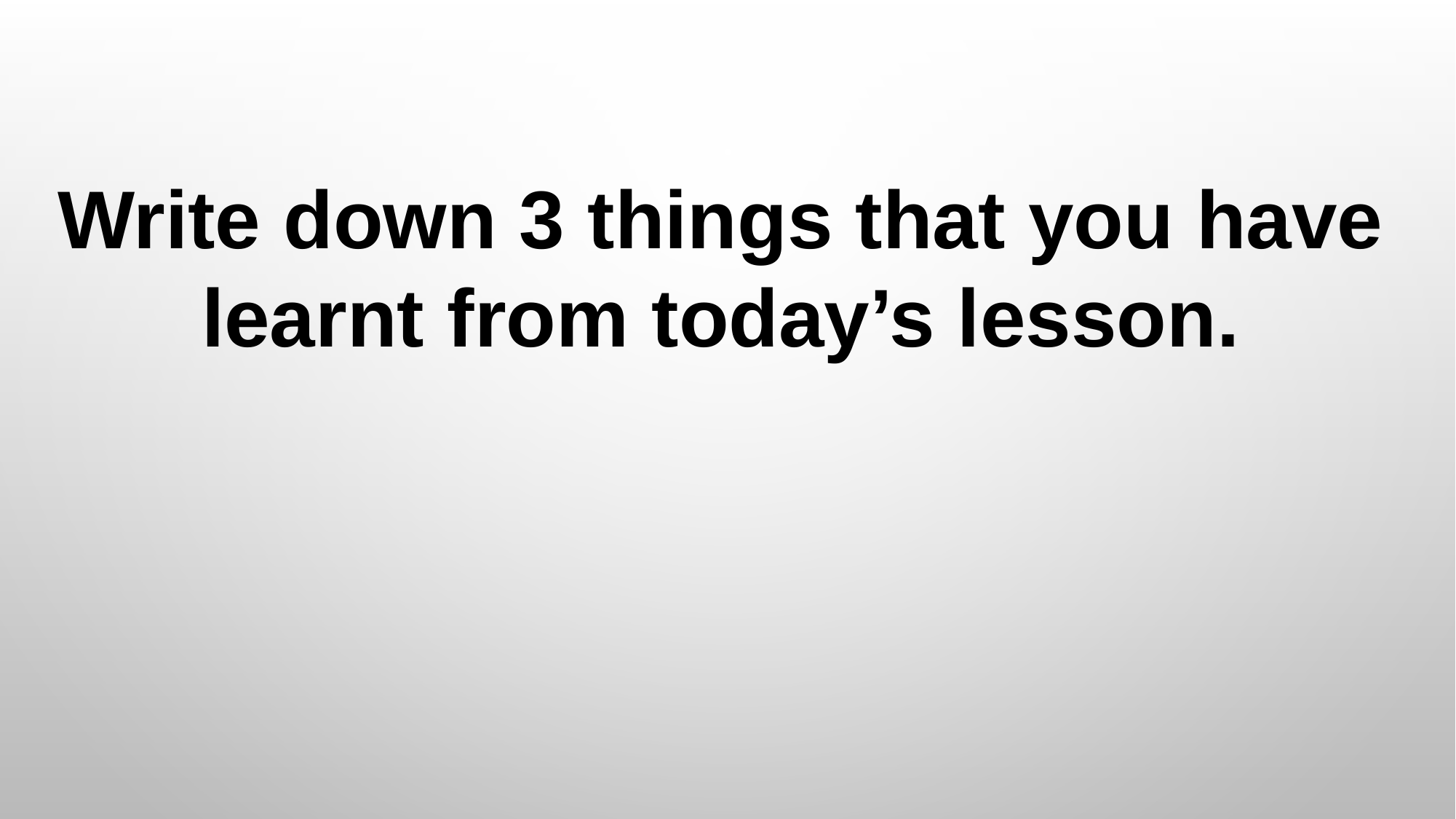

Write down 3 things that you have
learnt from today’s lesson.